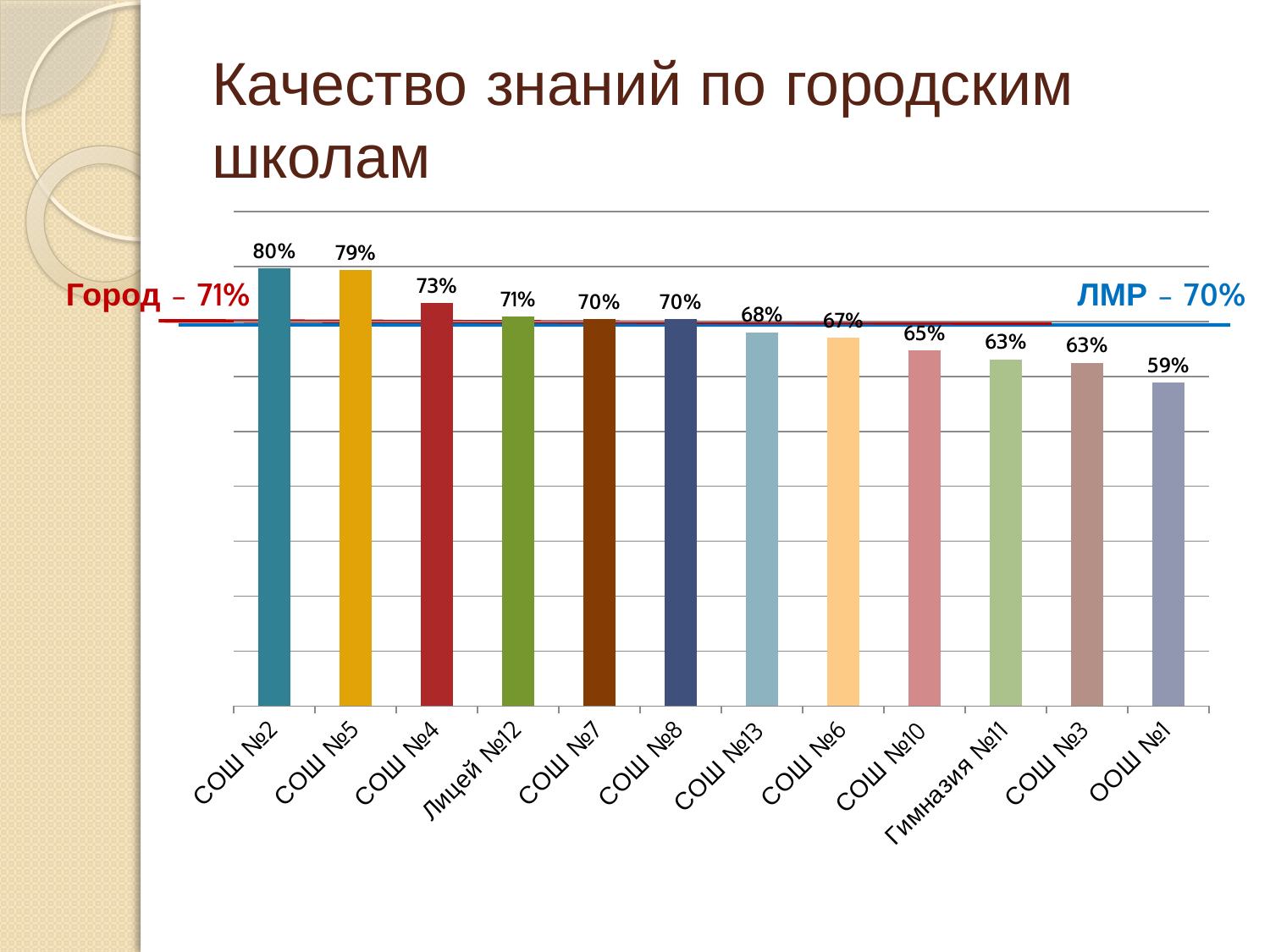

# Качество знаний по городским школам

### Chart

| Category |  |
|---|---|
| СОШ №2 | 0.7962962962962966 |
| СОШ №5 | 0.7934782608695652 |
| СОШ №4 | 0.7333333333333336 |
| Лицей №12 | 0.7083333333333337 |
| СОШ №7 | 0.7043478260869567 |
| СОШ №8 | 0.7037037037037037 |
| СОШ №13 | 0.68 |
| СОШ №6 | 0.6703296703296714 |
| СОШ №10 | 0.6470588235294128 |
| Гимназия №11 | 0.6304347826086961 |
| СОШ №3 | 0.6250000000000004 |
| ООШ №1 | 0.5882352941176465 |
Город – 71%
ЛМР – 70%